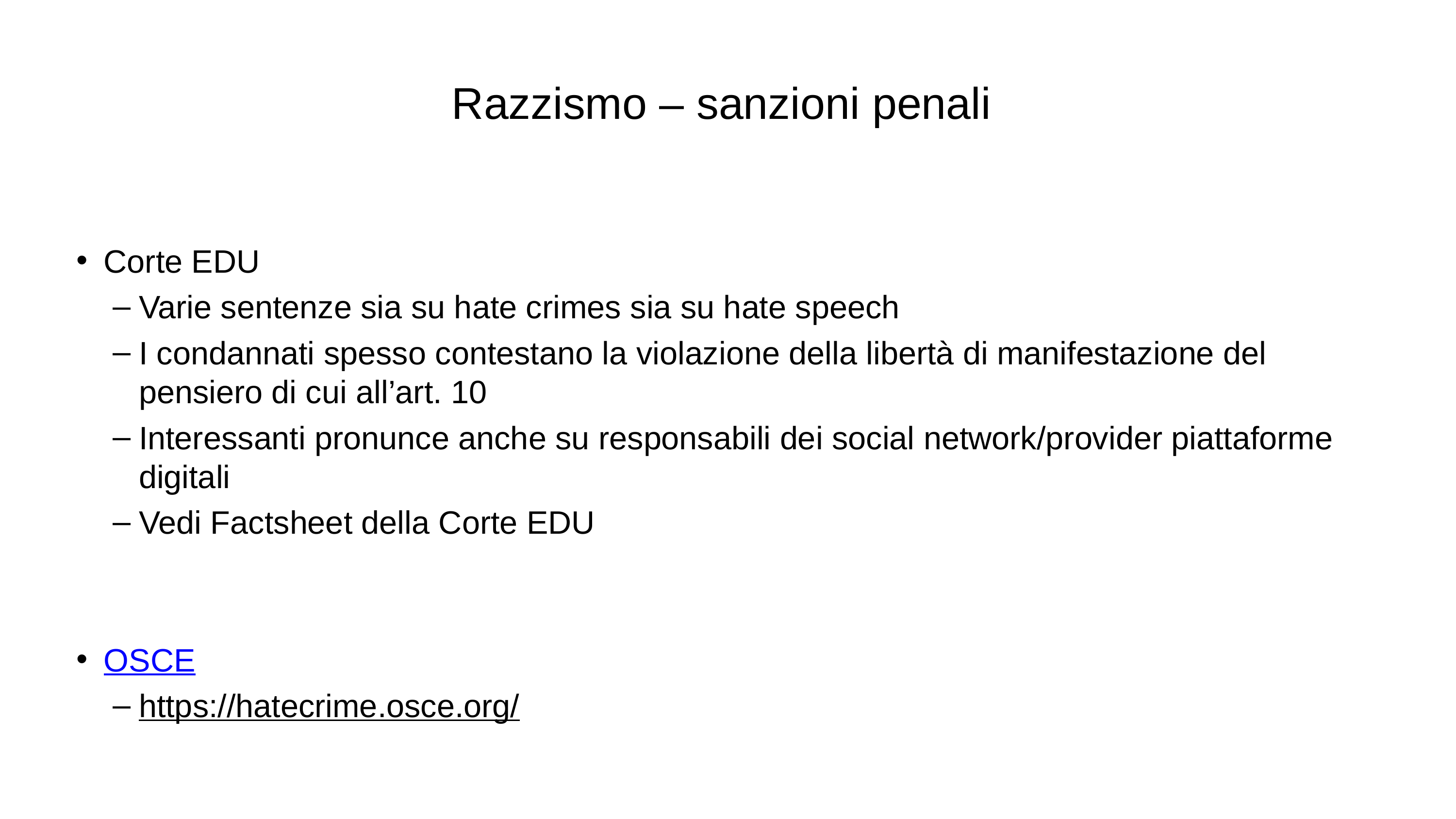

# Razzismo – sanzioni penali

Corte EDU
Varie sentenze sia su hate crimes sia su hate speech
I condannati spesso contestano la violazione della libertà di manifestazione del pensiero di cui all’art. 10
Interessanti pronunce anche su responsabili dei social network/provider piattaforme digitali
Vedi Factsheet della Corte EDU

OSCE
https://hatecrime.osce.org/